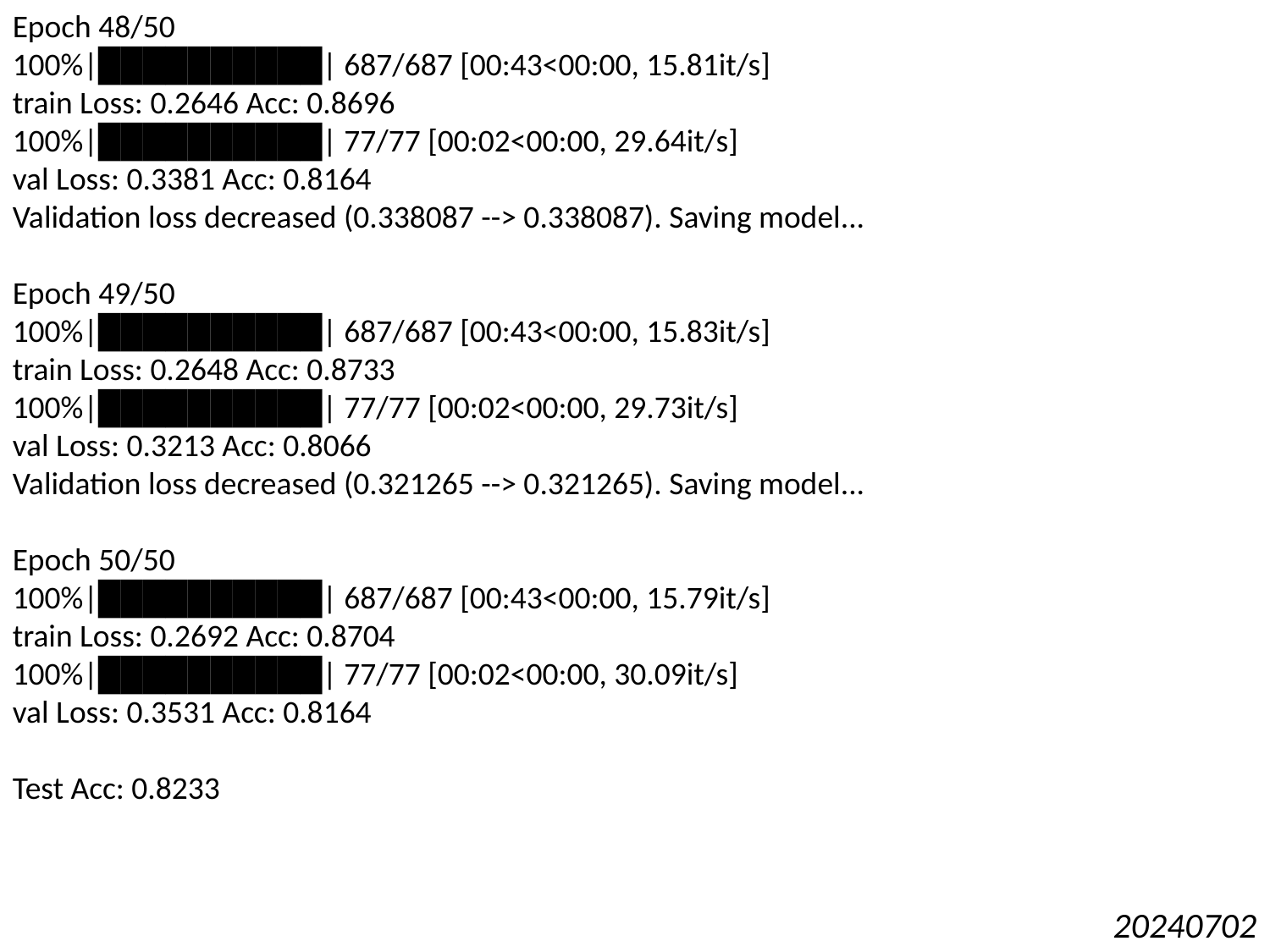

Epoch 48/50
100%|██████████| 687/687 [00:43<00:00, 15.81it/s]
train Loss: 0.2646 Acc: 0.8696
100%|██████████| 77/77 [00:02<00:00, 29.64it/s]
val Loss: 0.3381 Acc: 0.8164
Validation loss decreased (0.338087 --> 0.338087). Saving model...

Epoch 49/50
100%|██████████| 687/687 [00:43<00:00, 15.83it/s]
train Loss: 0.2648 Acc: 0.8733
100%|██████████| 77/77 [00:02<00:00, 29.73it/s]
val Loss: 0.3213 Acc: 0.8066
Validation loss decreased (0.321265 --> 0.321265). Saving model...

Epoch 50/50
100%|██████████| 687/687 [00:43<00:00, 15.79it/s]
train Loss: 0.2692 Acc: 0.8704
100%|██████████| 77/77 [00:02<00:00, 30.09it/s]
val Loss: 0.3531 Acc: 0.8164

Test Acc: 0.8233
20240702